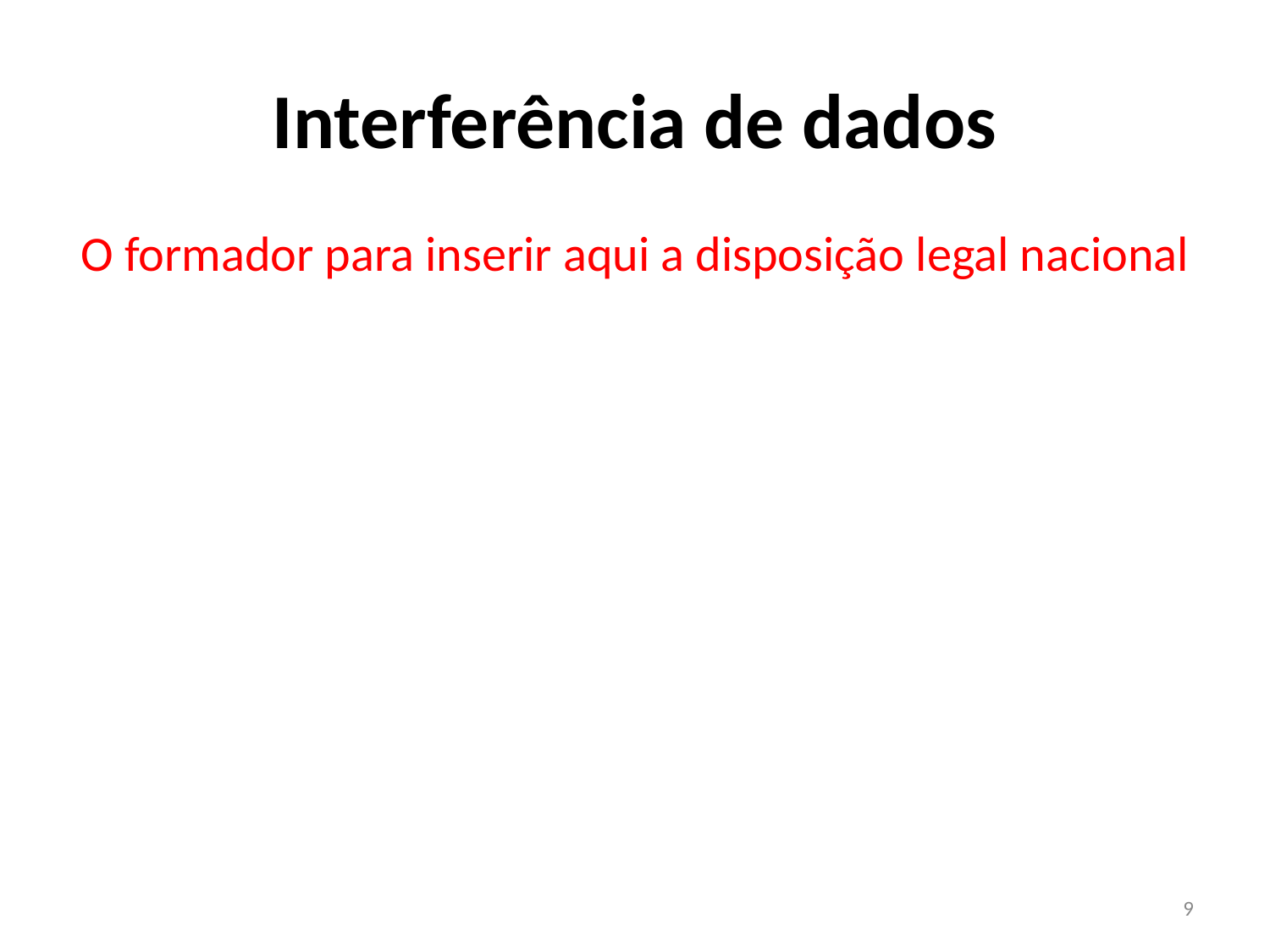

# Interferência de dados
O formador para inserir aqui a disposição legal nacional
9